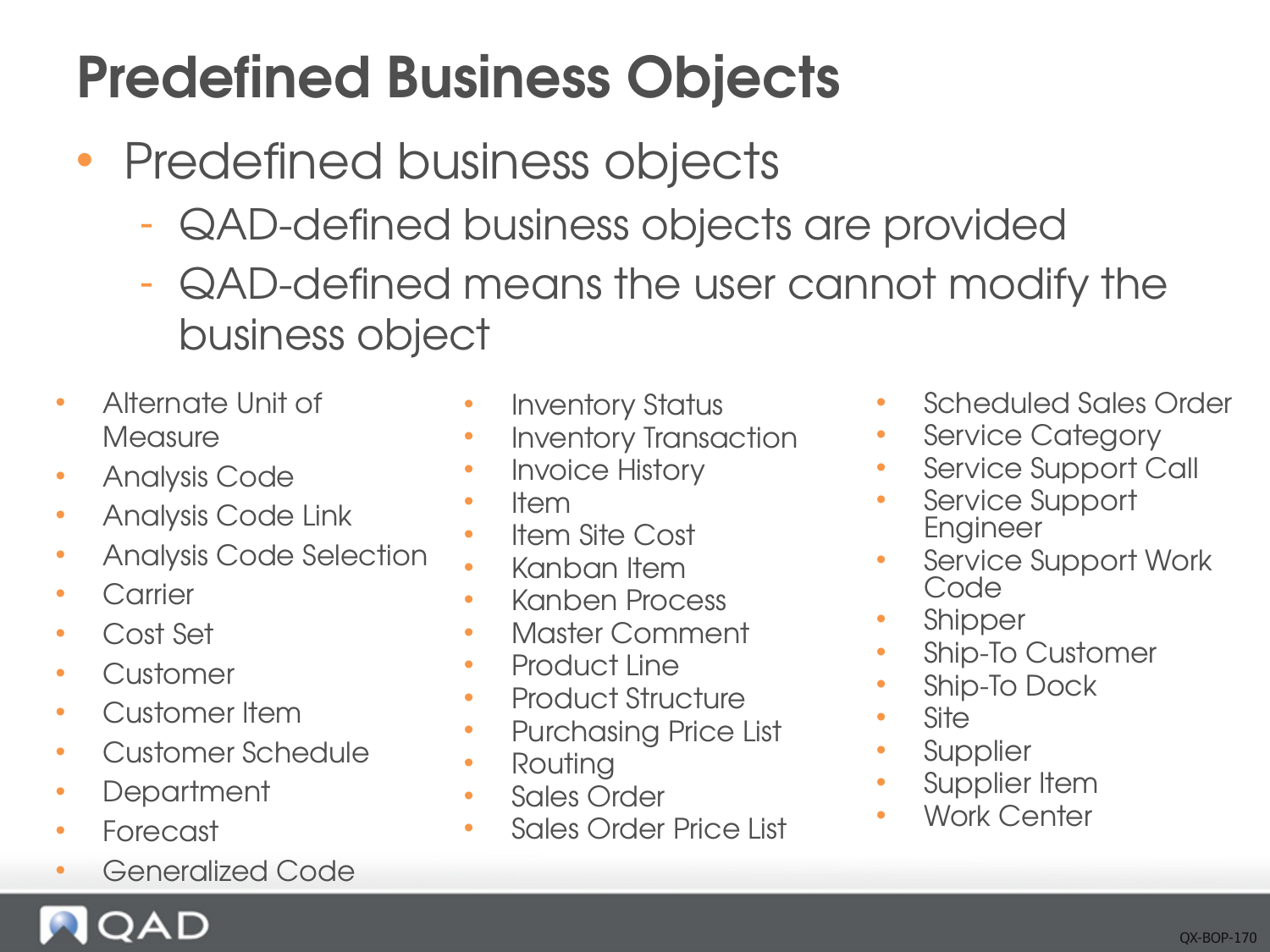

# Predefined Business Objects
Predefined business objects
QAD-defined business objects are provided
QAD-defined means the user cannot modify the business object
Alternate Unit of Measure
Analysis Code
Analysis Code Link
Analysis Code Selection
Carrier
Cost Set
Customer
Customer Item
Customer Schedule
Department
Forecast
Generalized Code

Scheduled Sales Order
Service Category
Service Support Call
Service Support Engineer
Service Support Work Code
Shipper
Ship-To Customer
Ship-To Dock
Site
Supplier
Supplier Item
Work Center
Inventory Status
Inventory Transaction
Invoice History
Item
Item Site Cost
Kanban Item
Kanben Process
Master Comment
Product Line
Product Structure
Purchasing Price List
Routing
Sales Order
Sales Order Price List
QX-BOP-170